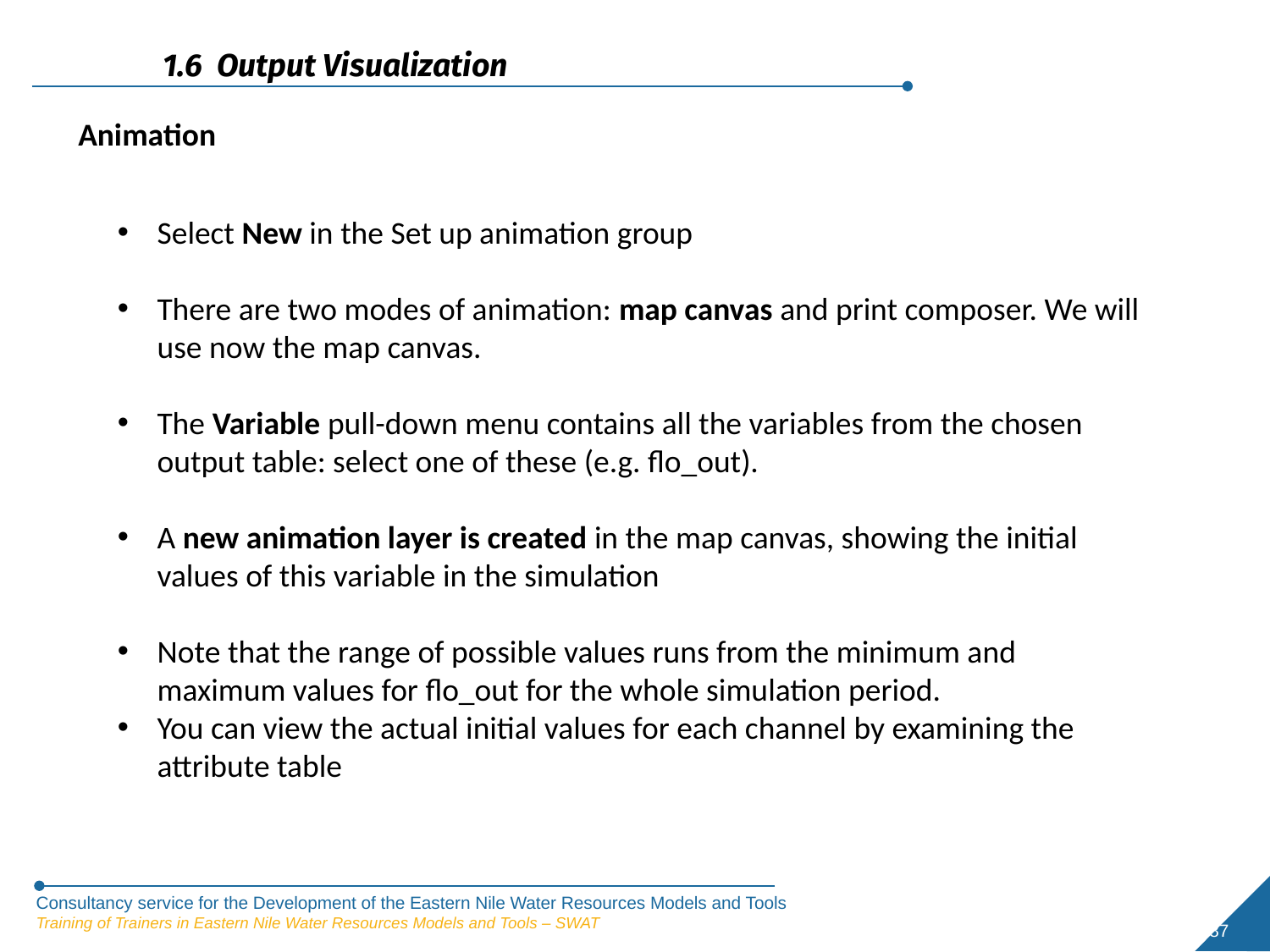

1.6  Output Visualization
Animation
Select New in the Set up animation group

There are two modes of animation: map canvas and print composer. We will use now the map canvas.

The Variable pull-down menu contains all the variables from the chosen output table: select one of these (e.g. flo_out).

A new animation layer is created in the map canvas, showing the initial values of this variable in the simulation

Note that the range of possible values runs from the minimum and maximum values for flo_out for the whole simulation period.
You can view the actual initial values for each channel by examining the attribute table